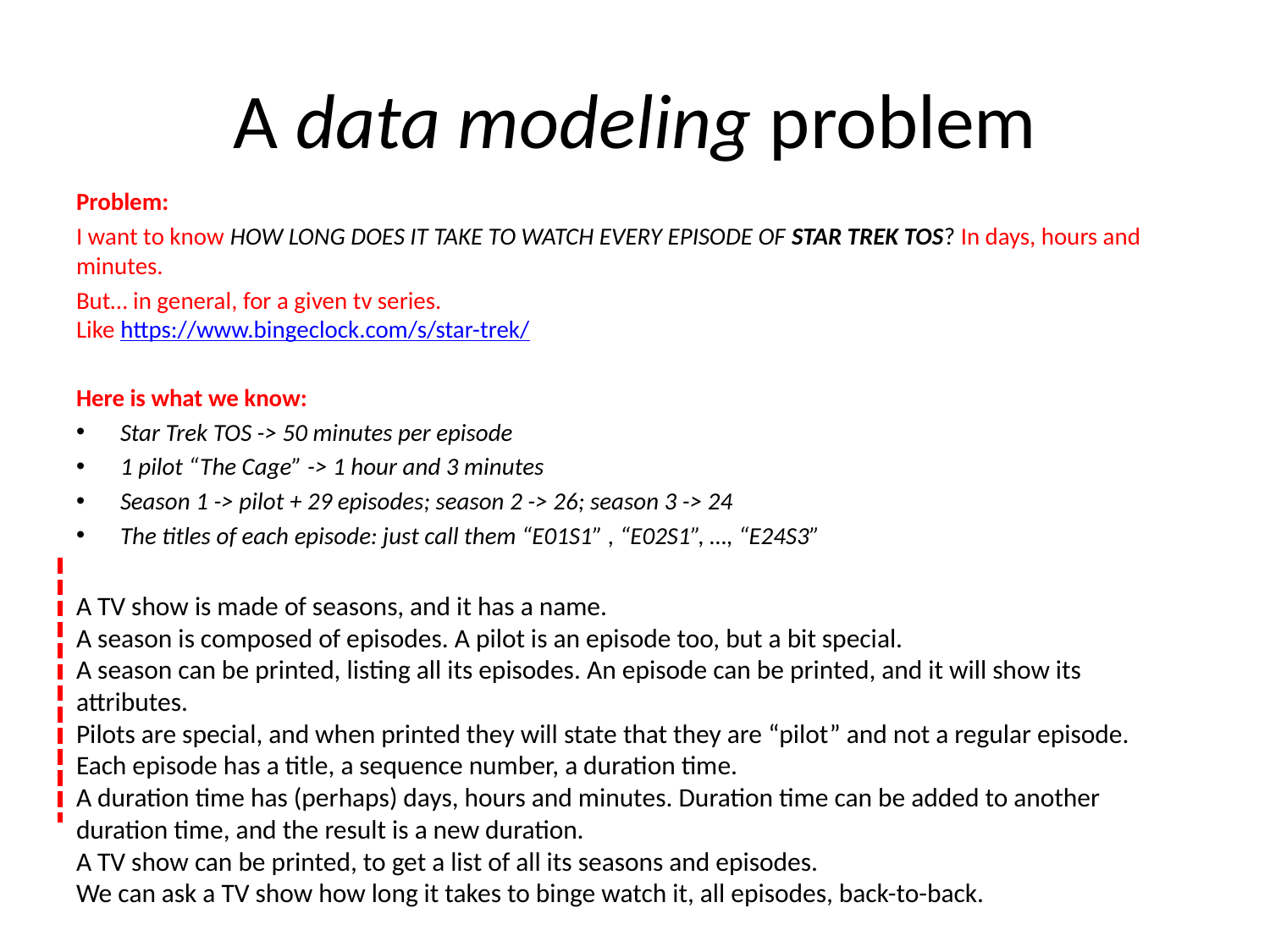

# A data modeling problem
Problem:
I want to know HOW LONG DOES IT TAKE TO WATCH EVERY EPISODE OF STAR TREK TOS? In days, hours and minutes.
But… in general, for a given tv series.
Like https://www.bingeclock.com/s/star-trek/

Here is what we know:
Star Trek TOS -> 50 minutes per episode
1 pilot “The Cage” -> 1 hour and 3 minutes
Season 1 -> pilot + 29 episodes; season 2 -> 26; season 3 -> 24
The titles of each episode: just call them “E01S1” , “E02S1”, …, “E24S3”

A TV show is made of seasons, and it has a name.
A season is composed of episodes. A pilot is an episode too, but a bit special.
A season can be printed, listing all its episodes. An episode can be printed, and it will show its attributes.
Pilots are special, and when printed they will state that they are “pilot” and not a regular episode.
Each episode has a title, a sequence number, a duration time.
A duration time has (perhaps) days, hours and minutes. Duration time can be added to another duration time, and the result is a new duration.
A TV show can be printed, to get a list of all its seasons and episodes.
We can ask a TV show how long it takes to binge watch it, all episodes, back-to-back.